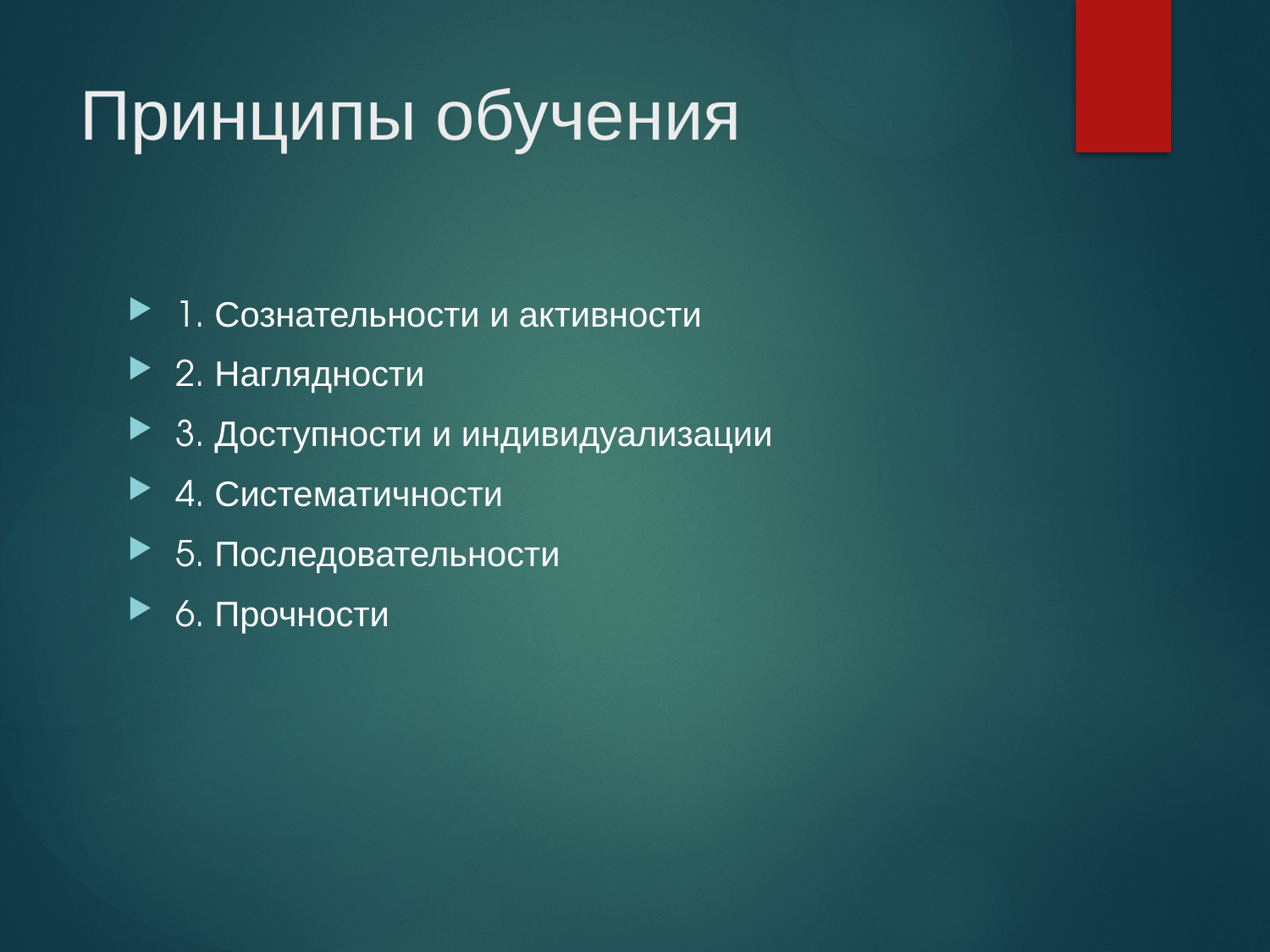

# Принципы обучения
1. Сознательности и активности
2. Наглядности
3. Доступности и индивидуализации
4. Систематичности
5. Последовательности
6. Прочности